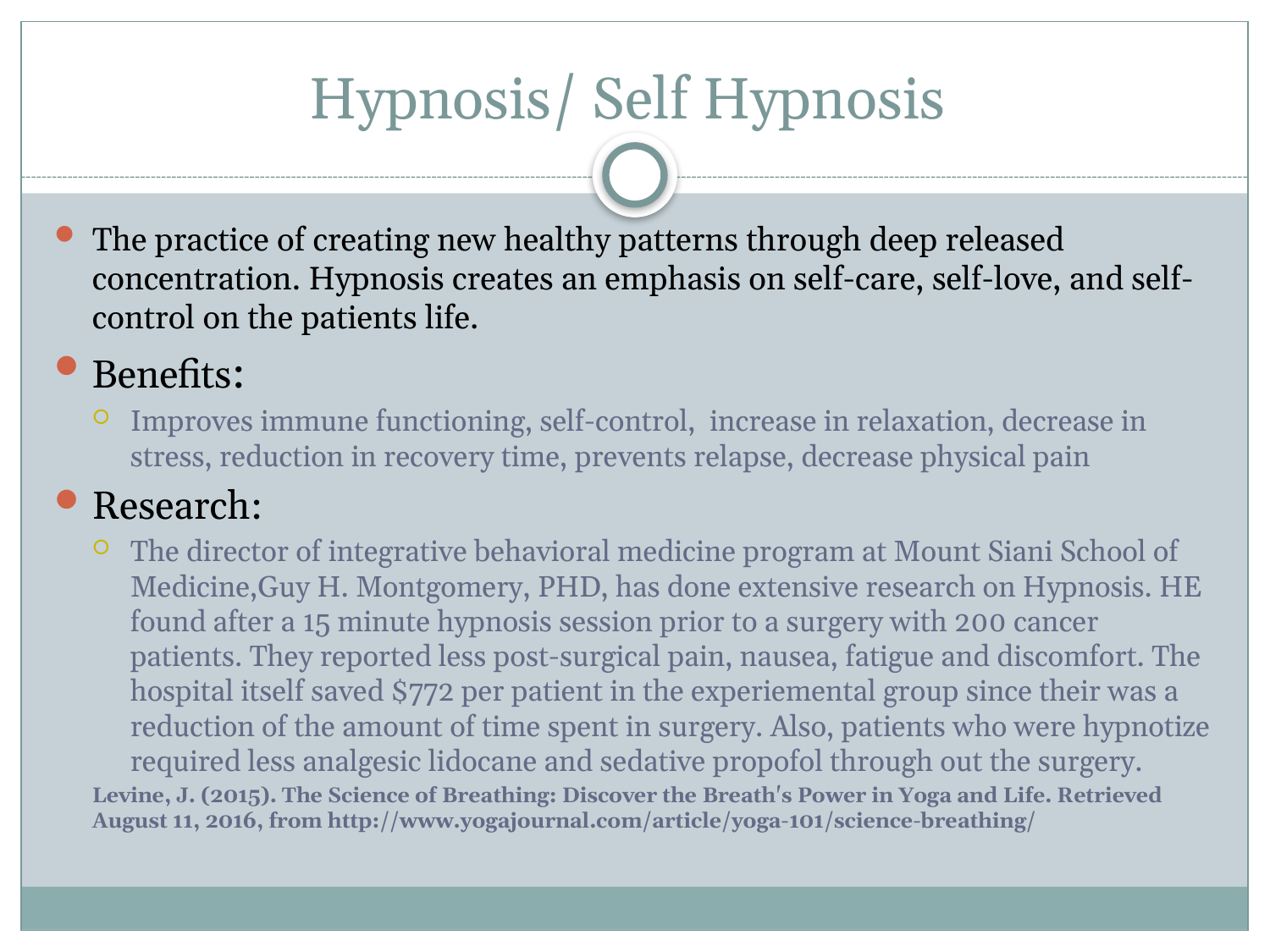

# Hypnosis/ Self Hypnosis
The practice of creating new healthy patterns through deep released concentration. Hypnosis creates an emphasis on self-care, self-love, and self-control on the patients life.
Benefits:
Improves immune functioning, self-control,  increase in relaxation, decrease in stress, reduction in recovery time, prevents relapse, decrease physical pain
Research:
The director of integrative behavioral medicine program at Mount Siani School of Medicine,Guy H. Montgomery, PHD, has done extensive research on Hypnosis. HE found after a 15 minute hypnosis session prior to a surgery with 200 cancer patients. They reported less post-surgical pain, nausea, fatigue and discomfort. The hospital itself saved $772 per patient in the experiemental group since their was a reduction of the amount of time spent in surgery. Also, patients who were hypnotize required less analgesic lidocane and sedative propofol through out the surgery.
Levine, J. (2015). The Science of Breathing: Discover the Breath's Power in Yoga and Life. Retrieved August 11, 2016, from http://www.yogajournal.com/article/yoga-101/science-breathing/